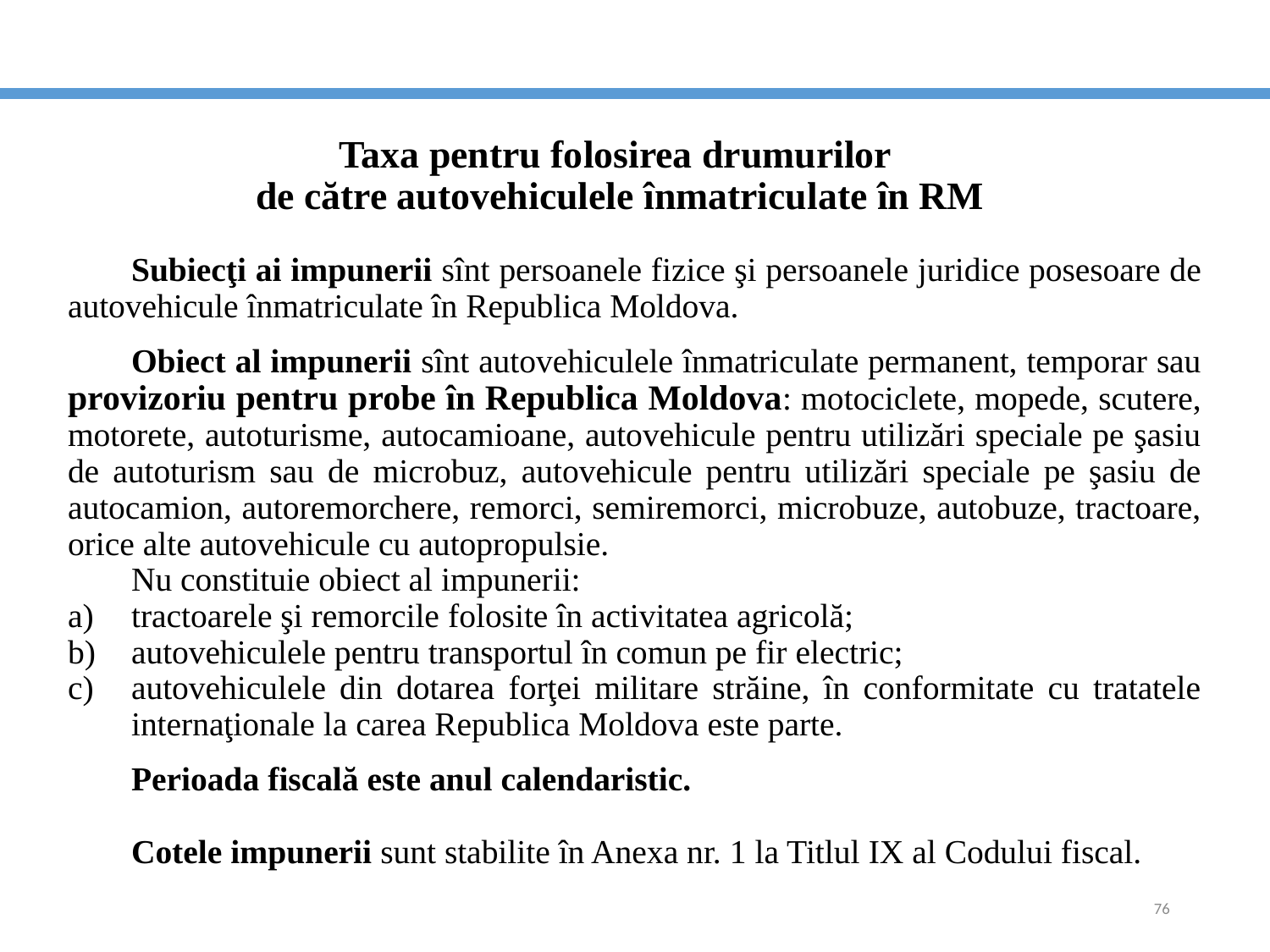

# Taxa pentru folosirea drumurilor de către autovehiculele înmatriculate în RM
Subiecţi ai impunerii sînt persoanele fizice şi persoanele juridice posesoare de autovehicule înmatriculate în Republica Moldova.

Obiect al impunerii sînt autovehiculele înmatriculate permanent, temporar sau provizoriu pentru probe în Republica Moldova: motociclete, mopede, scutere, motorete, autoturisme, autocamioane, autovehicule pentru utilizări speciale pe şasiu de autoturism sau de microbuz, autovehicule pentru utilizări speciale pe şasiu de autocamion, autoremorchere, remorci, semiremorci, microbuze, autobuze, tractoare, orice alte autovehicule cu autopropulsie.
Nu constituie obiect al impunerii:
tractoarele şi remorcile folosite în activitatea agricolă;
autovehiculele pentru transportul în comun pe fir electric;
autovehiculele din dotarea forţei militare străine, în conformitate cu tratatele internaţionale la carea Republica Moldova este parte.

Perioada fiscală este anul calendaristic.

Cotele impunerii sunt stabilite în Anexa nr. 1 la Titlul IX al Codului fiscal.

76